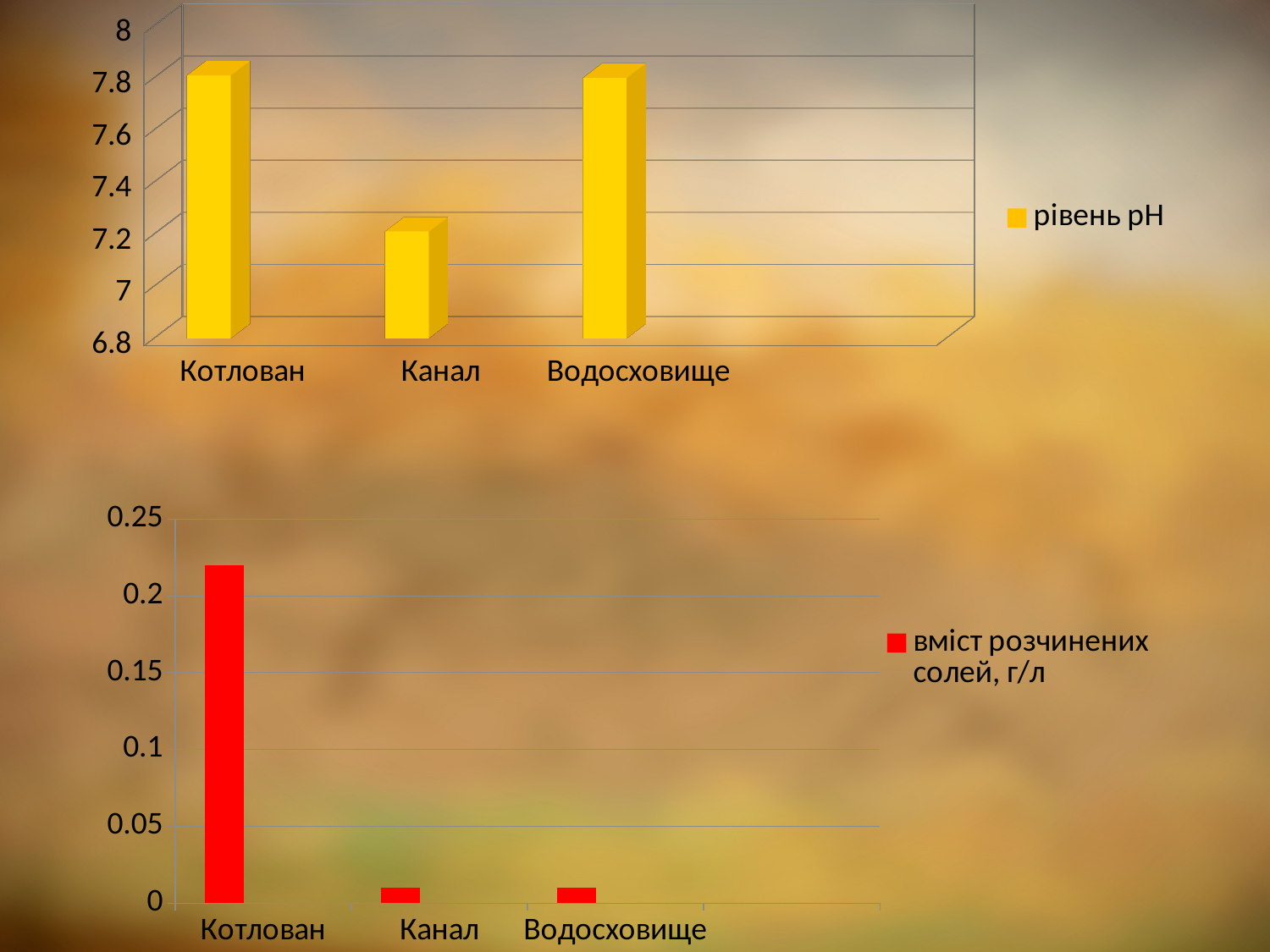

[unsupported chart]

### Chart

| Category | вміст розчинених солей, г/л |  |  |
|---|---|---|---|
| Котлован | 0.22 | None | None |
| Канал | 0.01 | None | None |
| Водосховище | 0.01 | None | None |